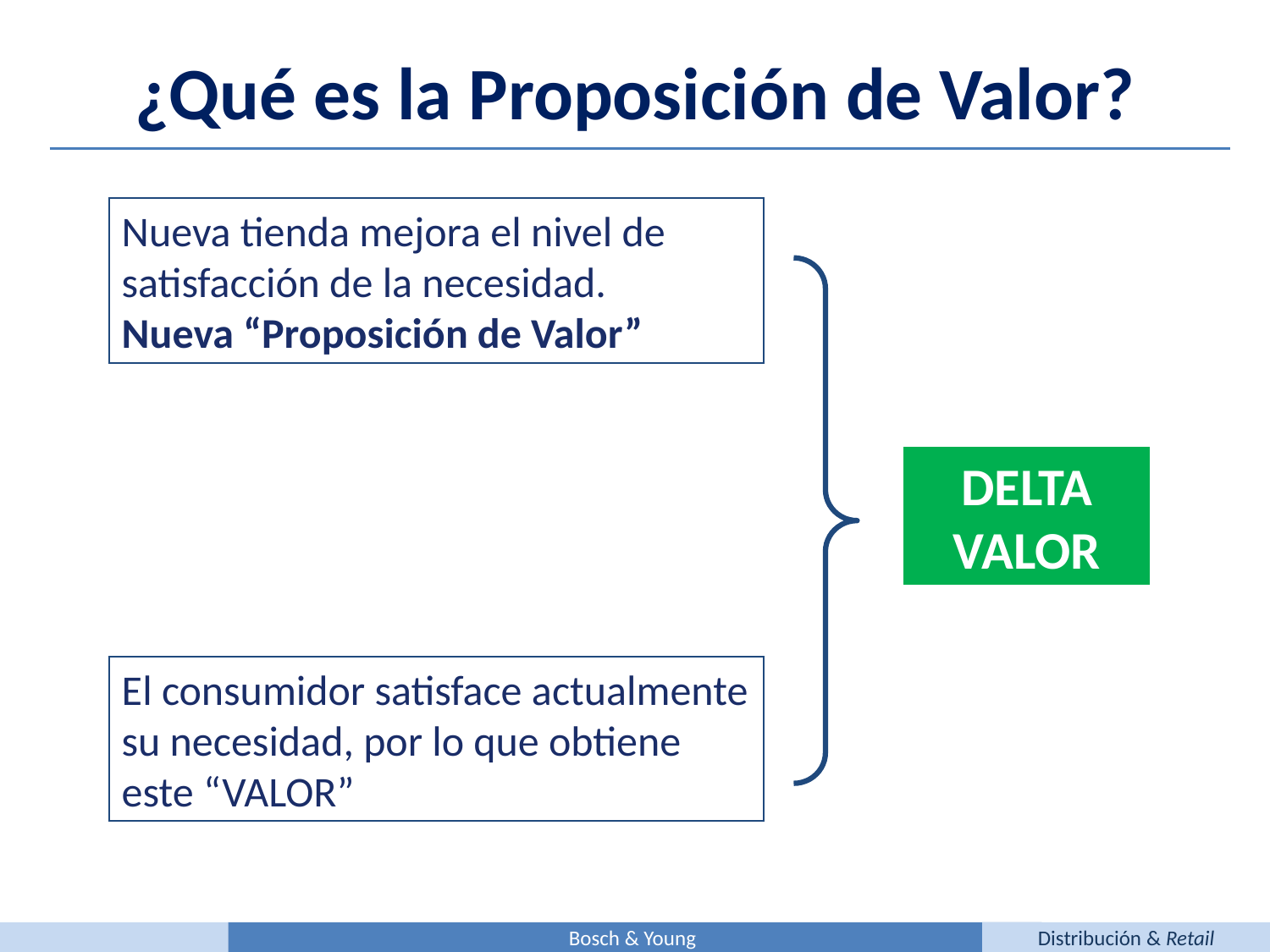

¿Qué es la Proposición de Valor?
Nueva tienda mejora el nivel de satisfacción de la necesidad.              Nueva “Proposición de Valor”

DELTA VALOR
El consumidor satisface actualmente su necesidad, por lo que obtiene este “VALOR”

Bosch & Young
Distribución & Retail